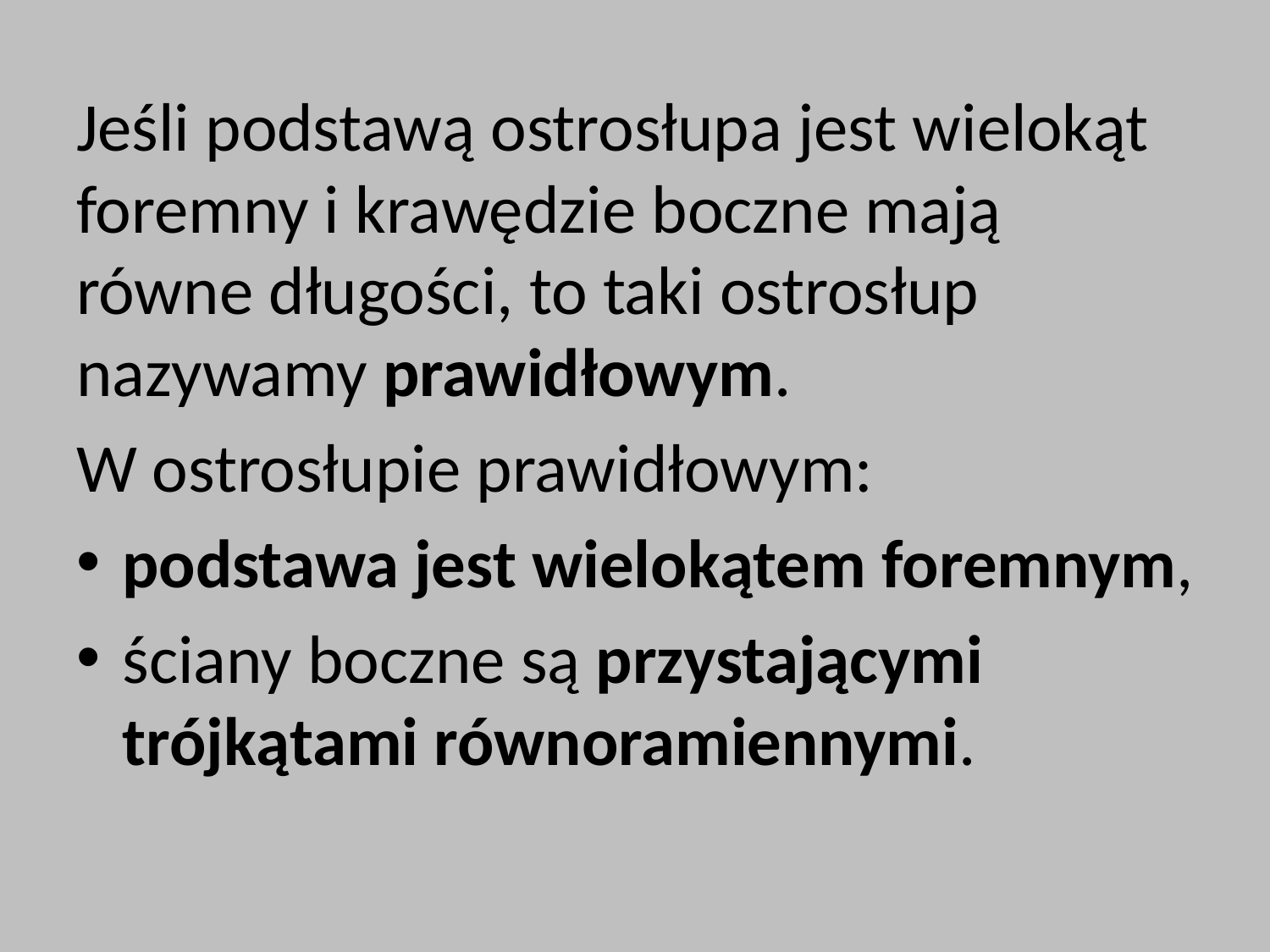

Jeśli podstawą ostrosłupa jest wielokąt foremny i krawędzie boczne mają równe długości, to taki ostrosłup nazywamy prawidłowym.
W ostrosłupie prawidłowym:
podstawa jest wielokątem foremnym,
ściany boczne są przystającymi trójkątami równoramiennymi.